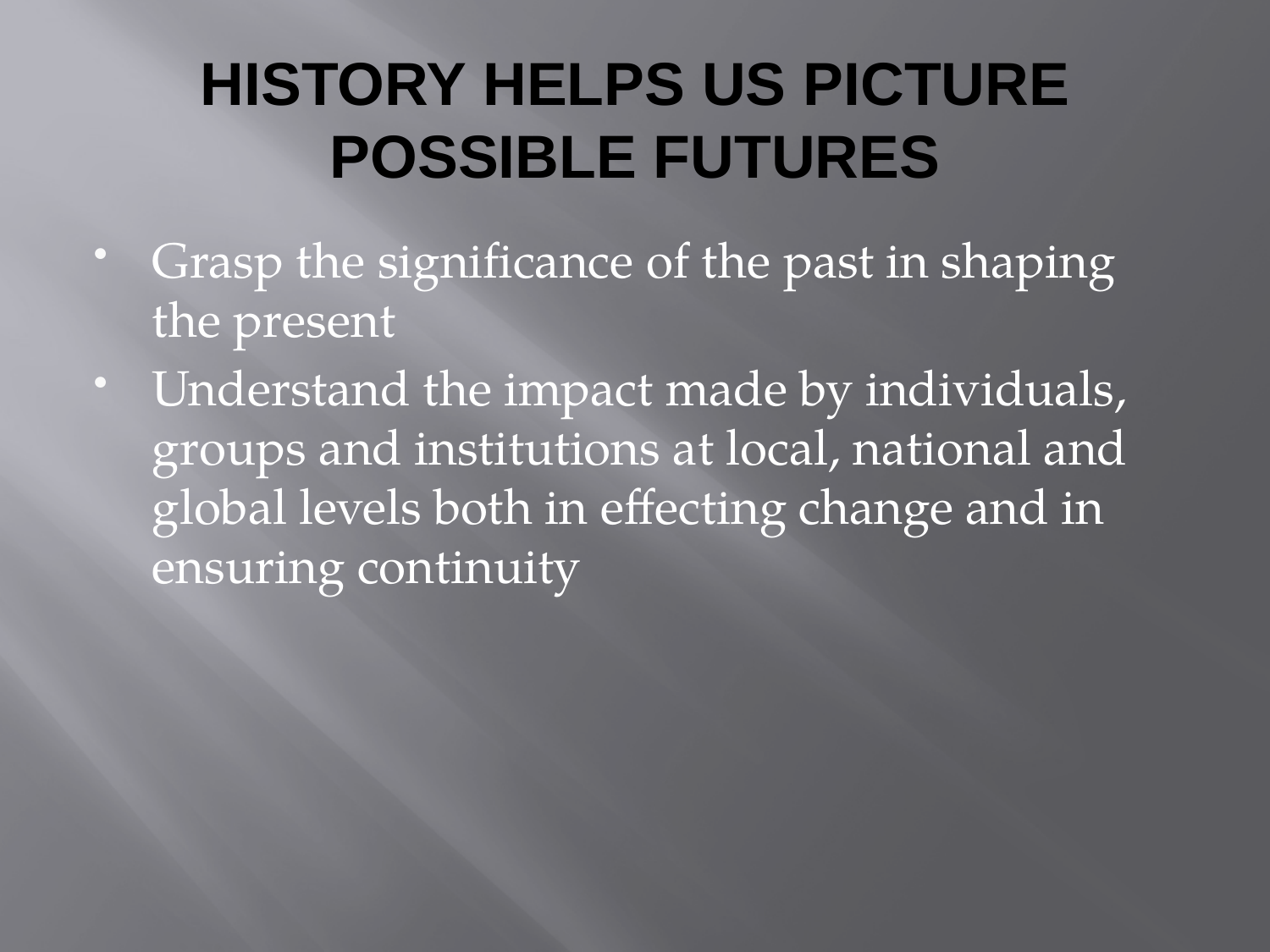

# HISTORY HELPS US PICTURE POSSIBLE FUTURES
Grasp the significance of the past in shaping the present
Understand the impact made by individuals, groups and institutions at local, national and global levels both in effecting change and in ensuring continuity